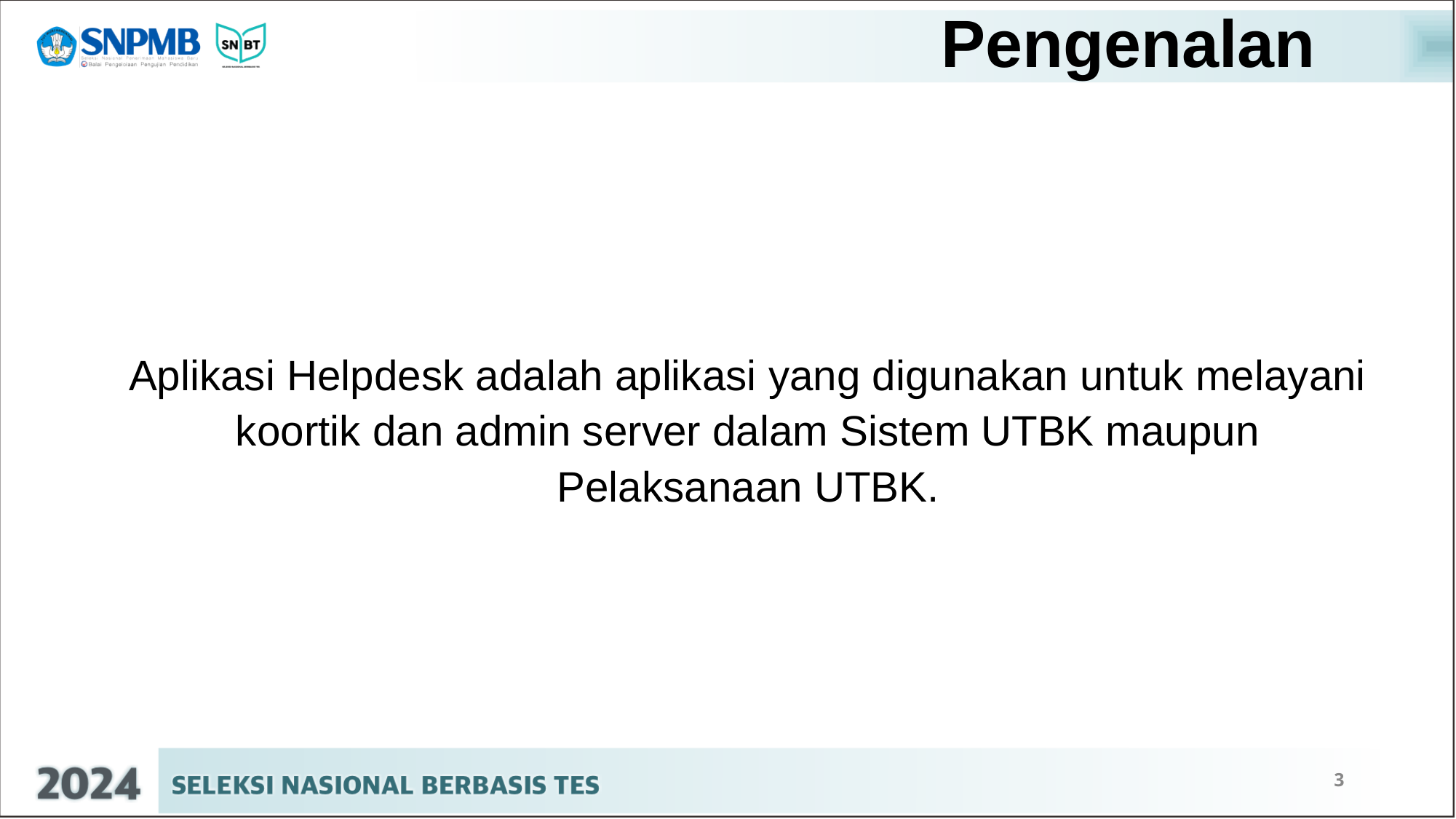

Pengenalan
Aplikasi Helpdesk adalah aplikasi yang digunakan untuk melayani koortik dan admin server dalam Sistem UTBK maupun Pelaksanaan UTBK.
3